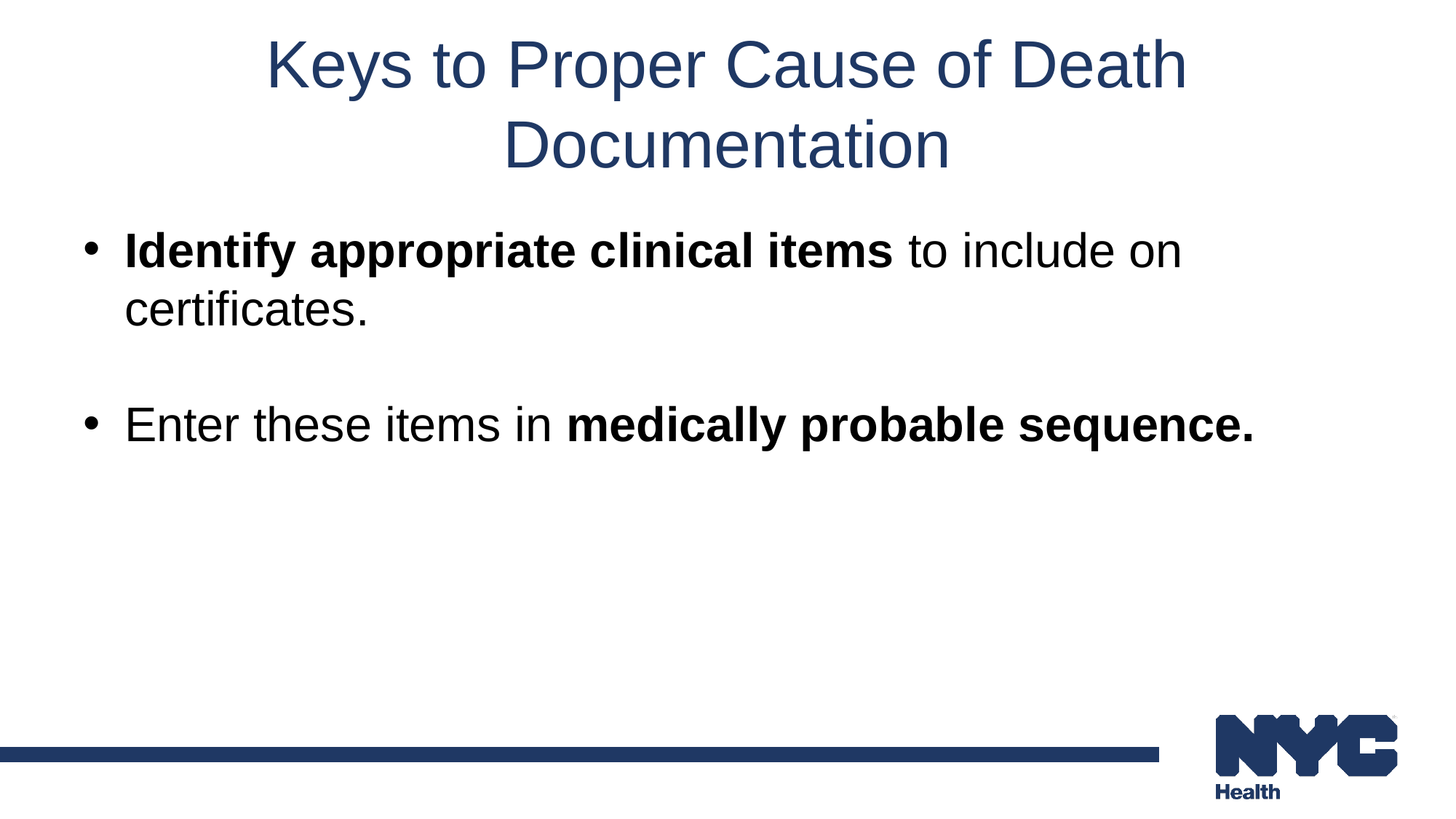

# Keys to Proper Cause of Death Documentation
Identify appropriate clinical items to include on certificates.

Enter these items in medically probable sequence.